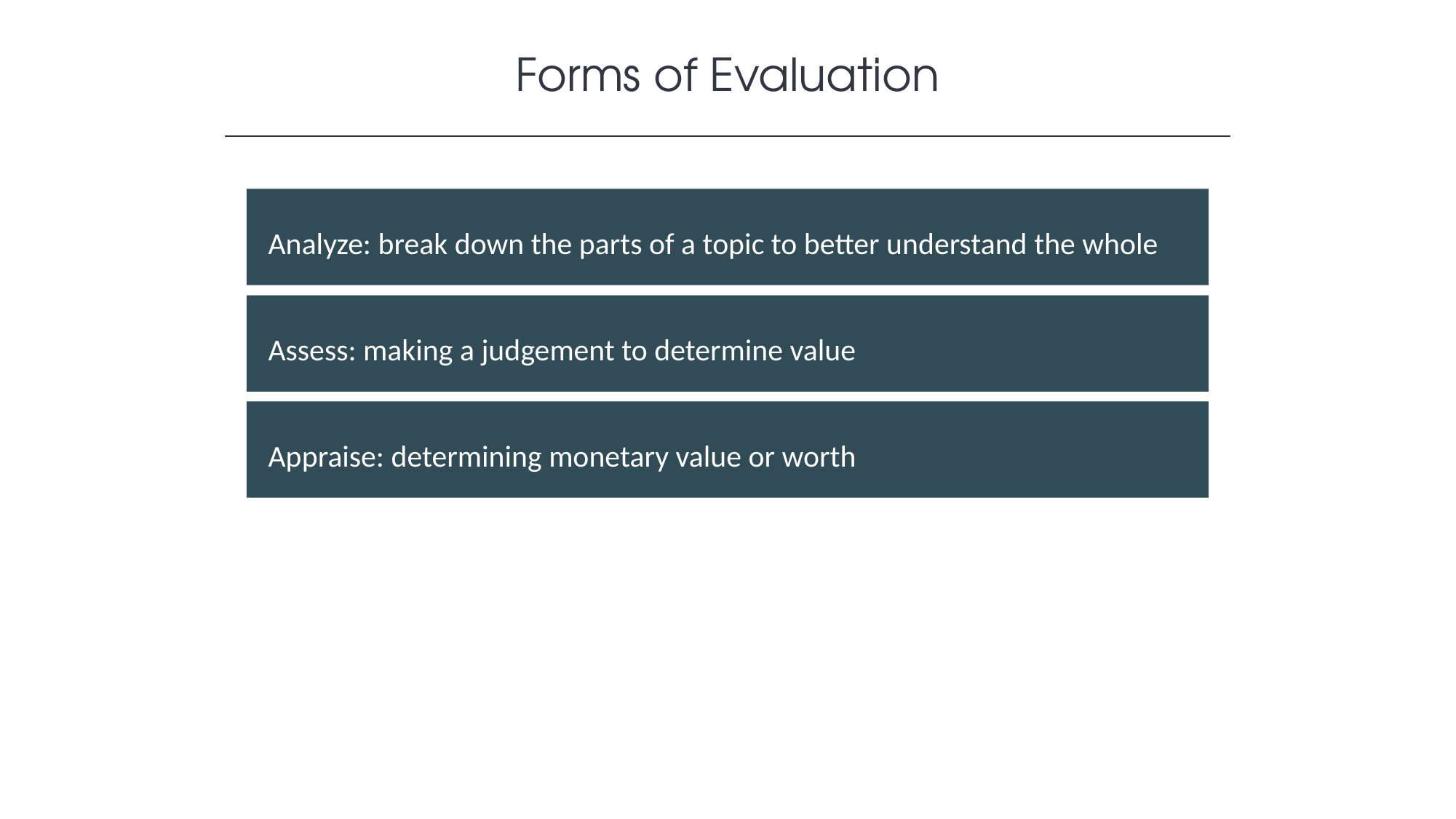

Forms of Evaluation
HAWKES LEARNING

Analyze: break down the parts of a topic to better understand the whole

Assess: making a judgement to determine value

Appraise: determining monetary value or worth